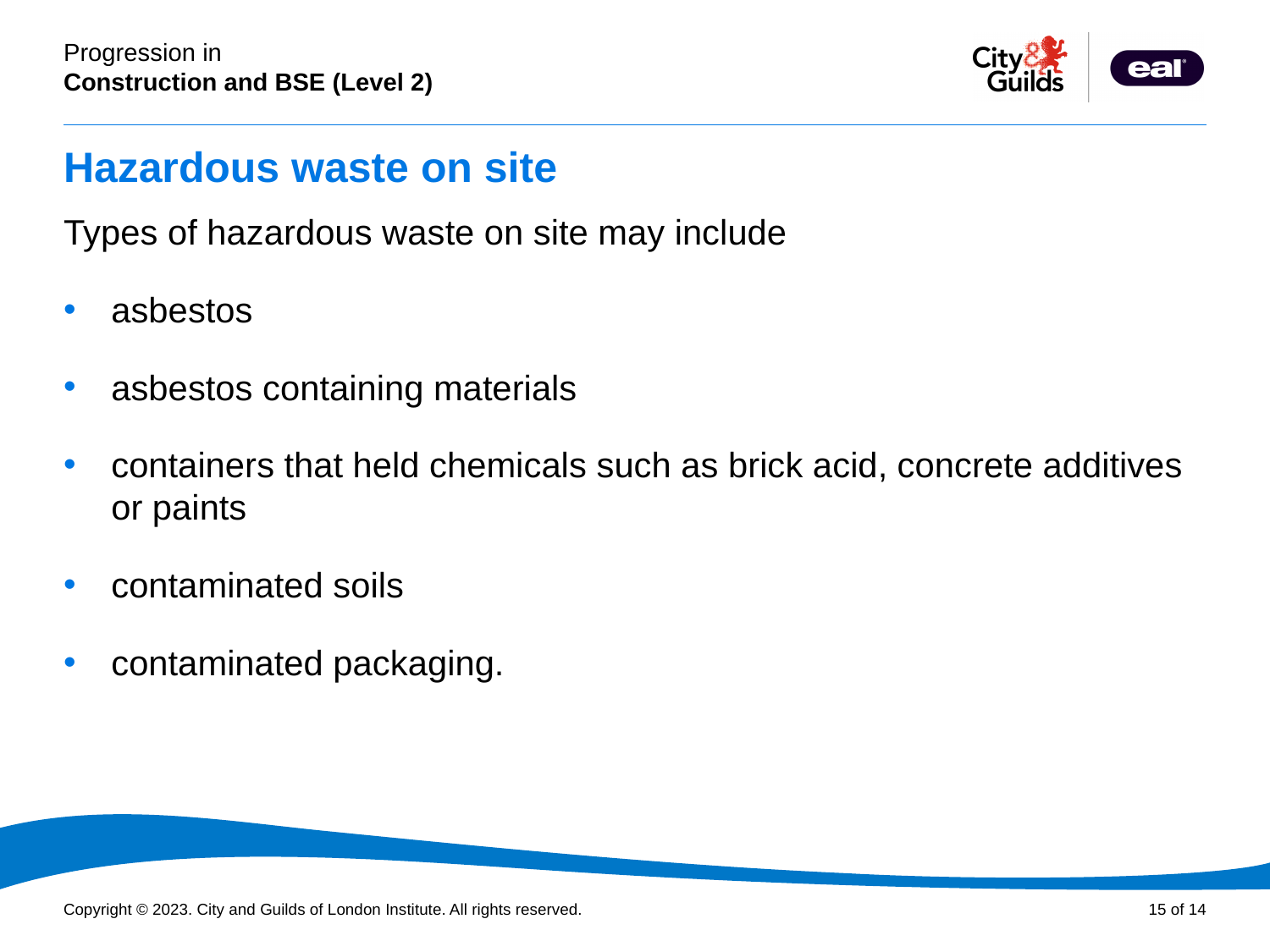

# Hazardous waste on site
Types of hazardous waste on site may include
asbestos
asbestos containing materials
containers that held chemicals such as brick acid, concrete additives or paints
contaminated soils
contaminated packaging.